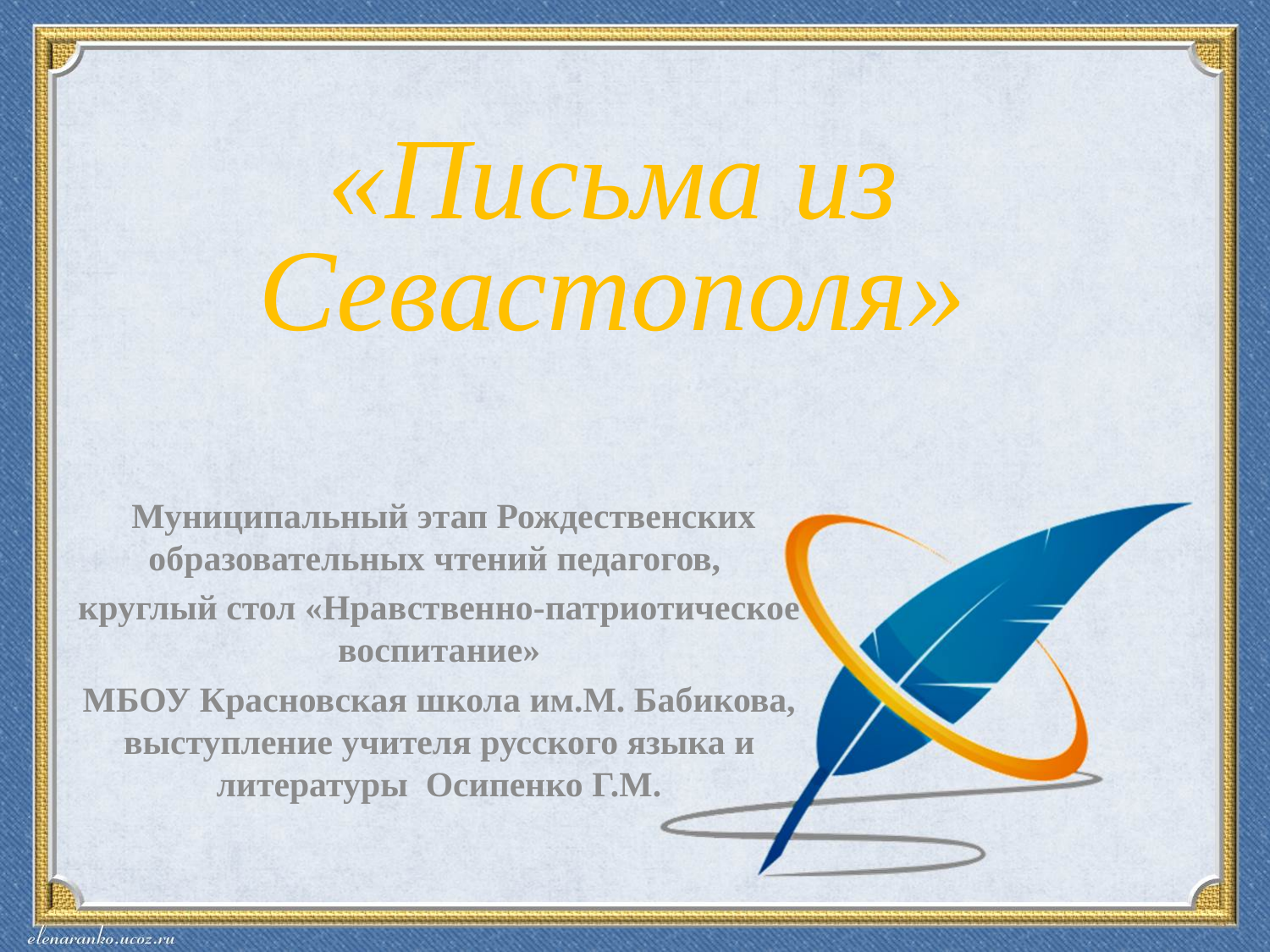

«Письма из Севастополя»
 Муниципальный этап Рождественских образовательных чтений педагогов,
круглый стол «Нравственно-патриотическое воспитание»
МБОУ Красновская школа им.М. Бабикова, выступление учителя русского языка и литературы  Осипенко Г.М.